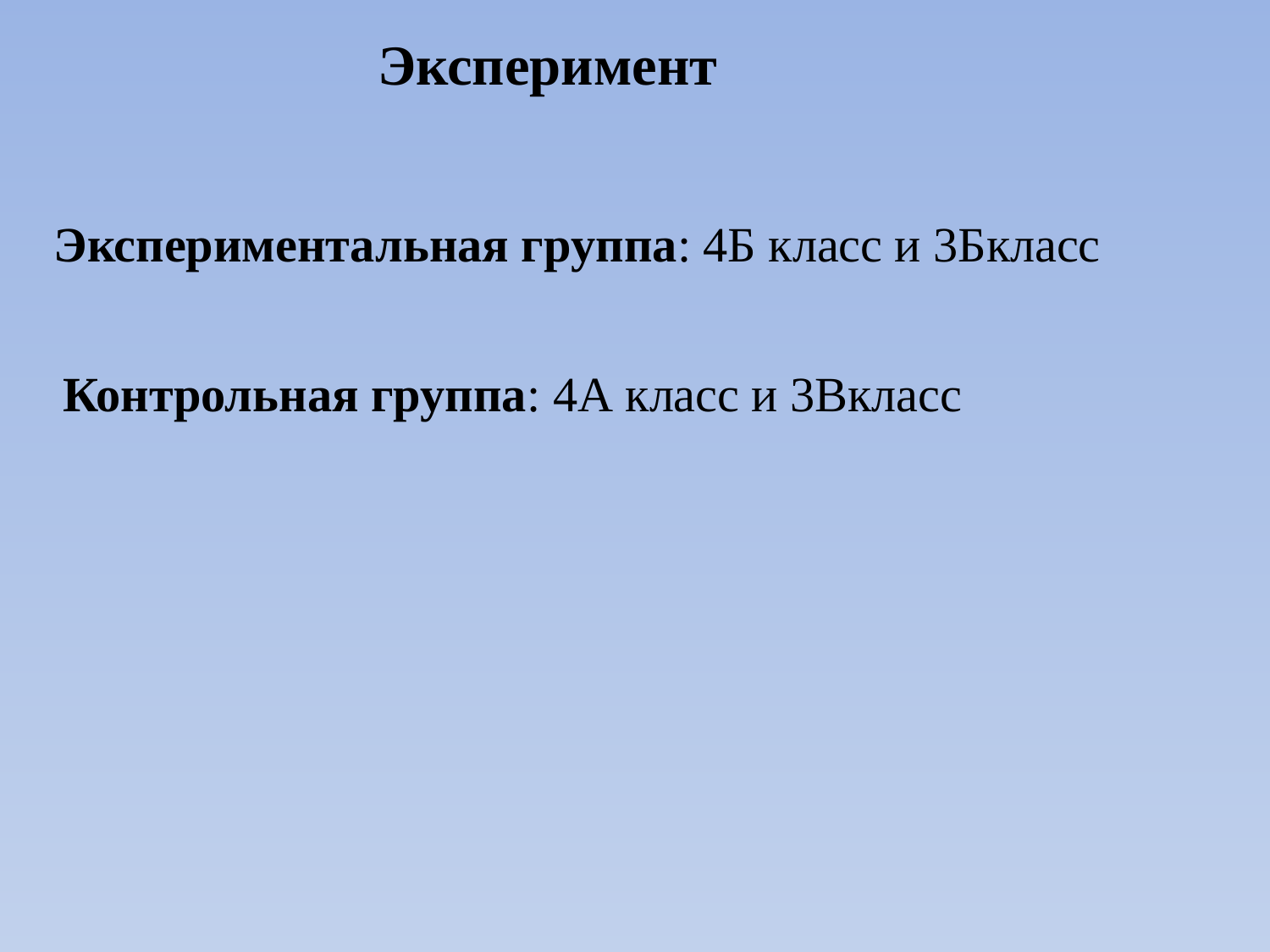

Эксперимент
Экспериментальная группа: 4Б класс и 3Бкласс
Контрольная группа: 4А класс и 3Вкласс